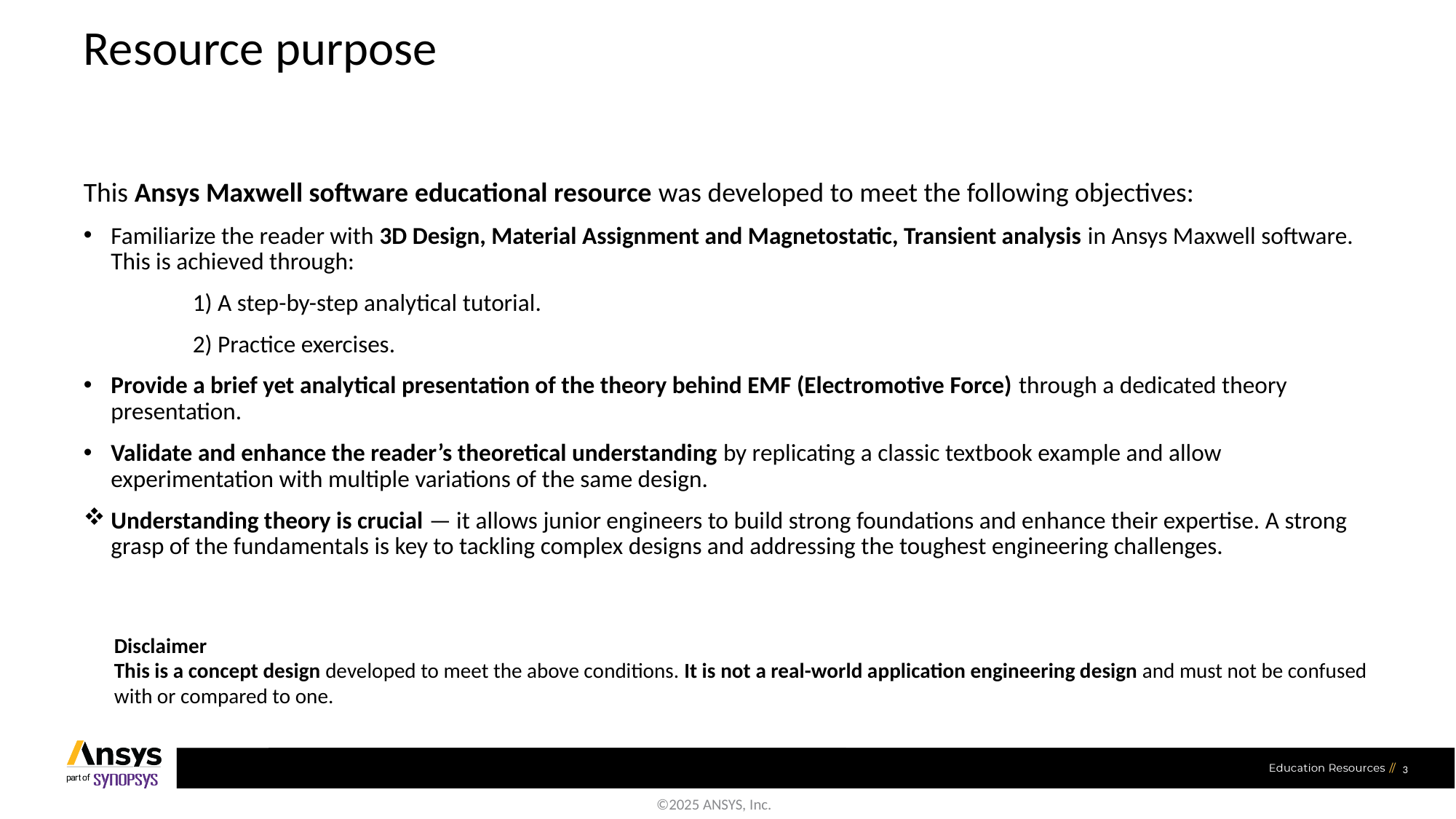

# Resource purpose
This Ansys Maxwell software educational resource was developed to meet the following objectives:
Familiarize the reader with 3D Design, Material Assignment and Magnetostatic, Transient analysis in Ansys Maxwell software. This is achieved through:
	1) A step-by-step analytical tutorial.
	2) Practice exercises.
Provide a brief yet analytical presentation of the theory behind EMF (Electromotive Force) through a dedicated theory presentation.
Validate and enhance the reader’s theoretical understanding by replicating a classic textbook example and allow experimentation with multiple variations of the same design.
Understanding theory is crucial — it allows junior engineers to build strong foundations and enhance their expertise. A strong grasp of the fundamentals is key to tackling complex designs and addressing the toughest engineering challenges.

Disclaimer
This is a concept design developed to meet the above conditions. It is not a real-world application engineering design and must not be confused with or compared to one.
3